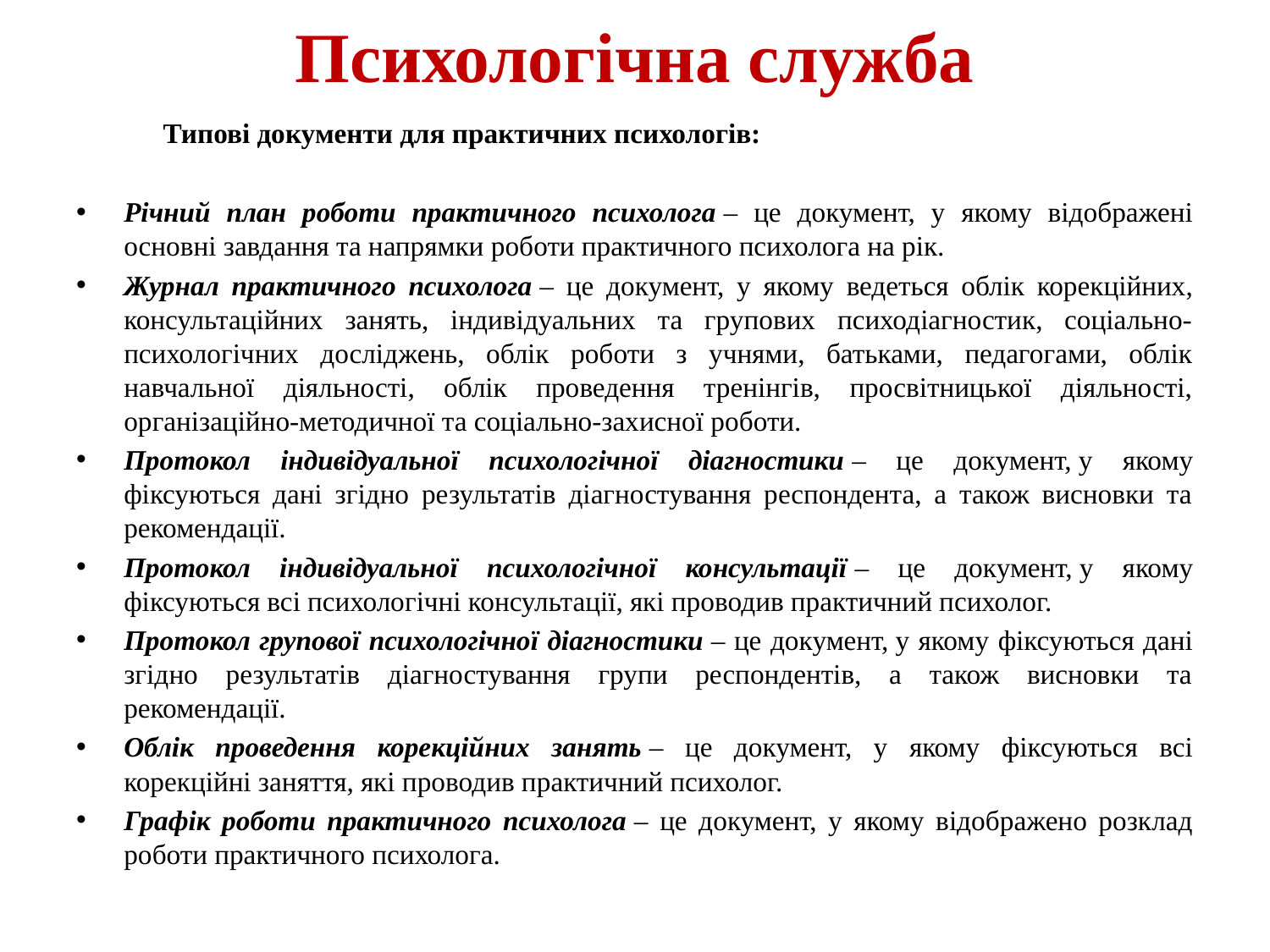

# Психологічна служба
Типові документи для практичних психологів:

Річний план роботи практичного психолога – це документ, у якому відображені основні завдання та напрямки роботи практичного психолога на рік.
Журнал практичного психолога – це документ, у якому ведеться облік корекційних, консультаційних занять, індивідуальних та групових психодіагностик, соціально-психологічних досліджень, облік роботи з учнями, батьками, педагогами, облік навчальної діяльності, облік проведення тренінгів, просвітницької діяльності, організаційно-методичної та соціально-захисної роботи.
Протокол індивідуальної психологічної діагностики – це документ, у якому фіксуються дані згідно результатів діагностування респондента, а також висновки та рекомендації.
Протокол індивідуальної психологічної консультації – це документ, у якому фіксуються всі психологічні консультації, які проводив практичний психолог.
Протокол групової психологічної діагностики – це документ, у якому фіксуються дані згідно результатів діагностування групи респондентів, а також висновки та рекомендації.
Облік проведення корекційних занять – це документ, у якому фіксуються всі корекційні заняття, які проводив практичний психолог.
Графік роботи практичного психолога – це документ, у якому відображено розклад роботи практичного психолога.